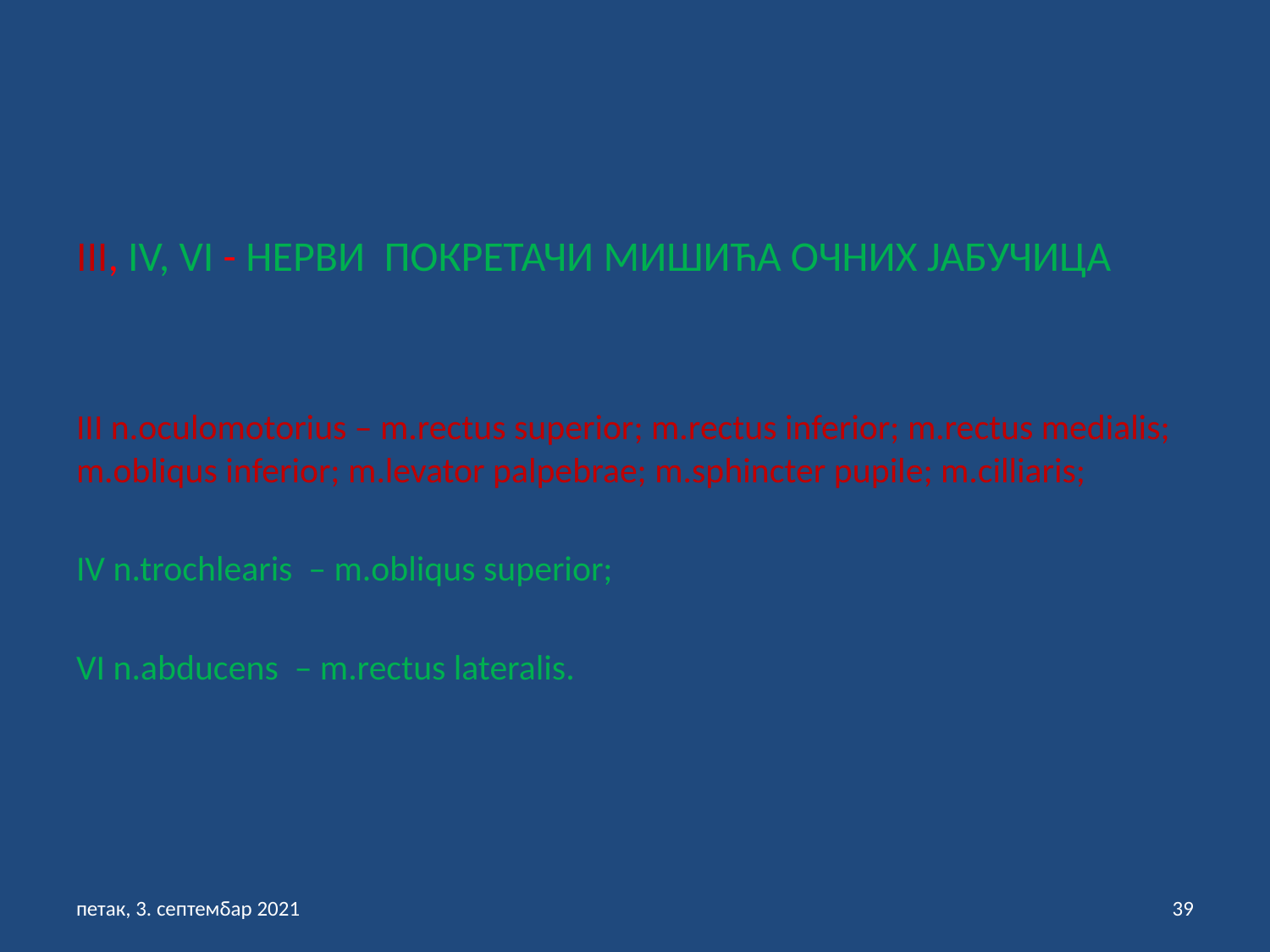

III, IV, VI - НЕРВИ  ПОКРЕТАЧИ МИШИЋА ОЧНИХ ЈАБУЧИЦА

III n.oculomotorius – m.rectus superior; m.rectus inferior; m.rectus medialis; m.obliqus inferior; m.levator palpebrae; m.sphincter pupile; m.cilliaris;

IV n.trochlearis  – m.obliqus superior;

VI n.abducens  – m.rectus lateralis.
петак, 3. септембар 2021
39